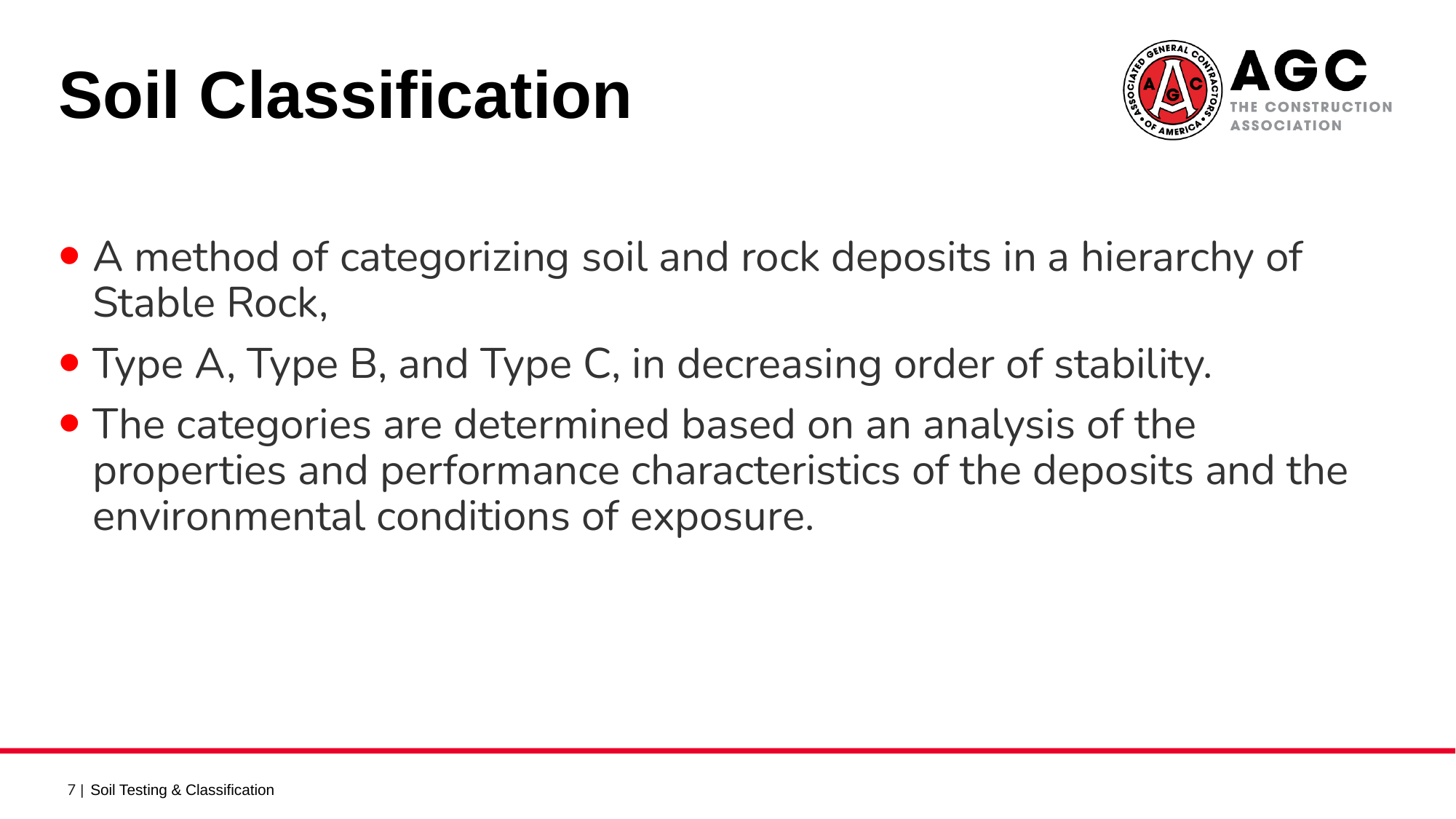

Soil Classification
A method of categorizing soil and rock deposits in a hierarchy of Stable Rock,
Type A, Type B, and Type C, in decreasing order of stability.
The categories are determined based on an analysis of the properties and performance characteristics of the deposits and the environmental conditions of exposure.

Soil Testing & Classification